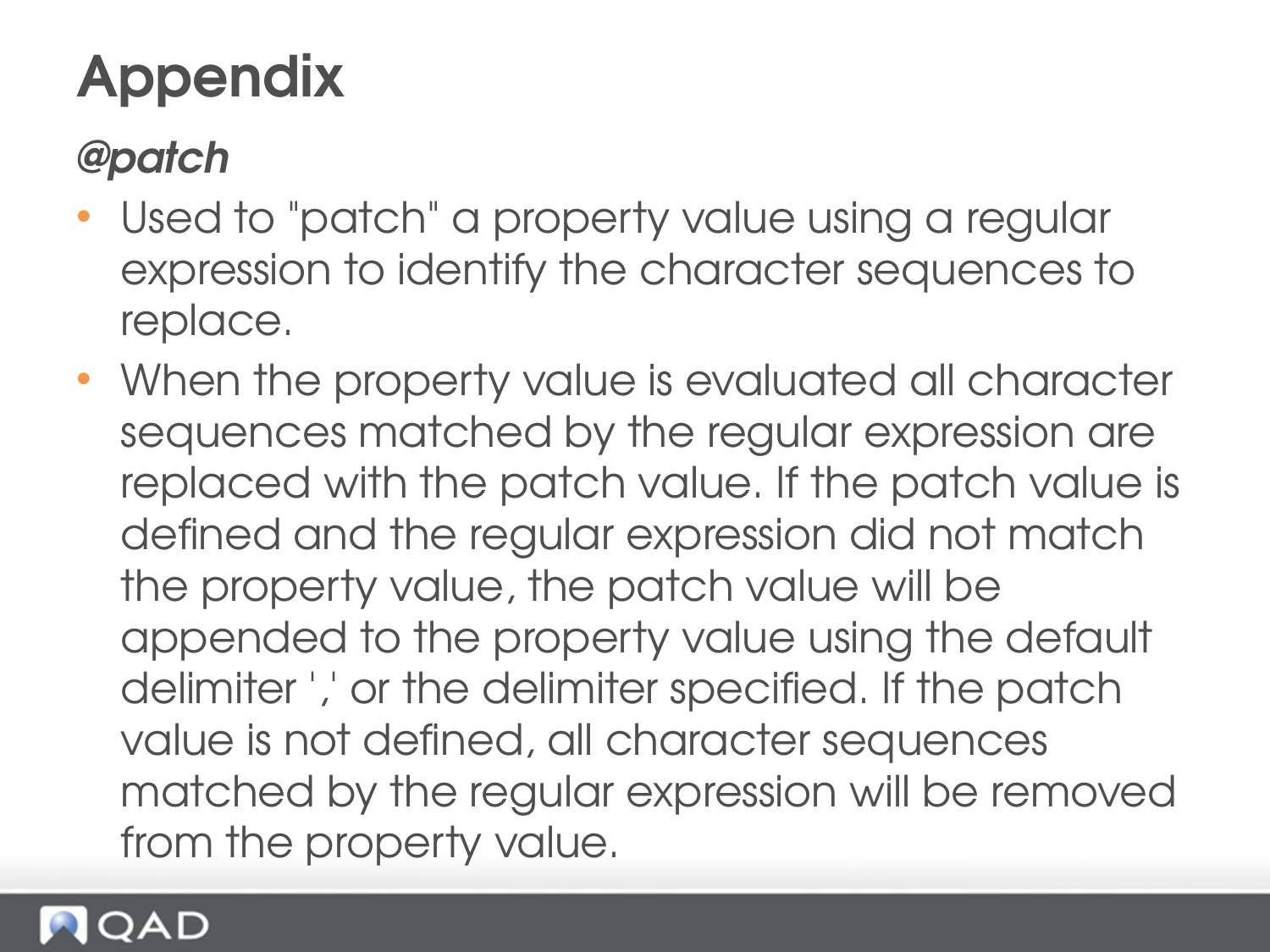

# Appendix
@patch
Used to "patch" a property value using a regular expression to identify the character sequences to replace.
When the property value is evaluated all character sequences matched by the regular expression are replaced with the patch value. If the patch value is defined and the regular expression did not match the property value, the patch value will be appended to the property value using the default delimiter ',' or the delimiter specified. If the patch value is not defined, all character sequences matched by the regular expression will be removed from the property value.